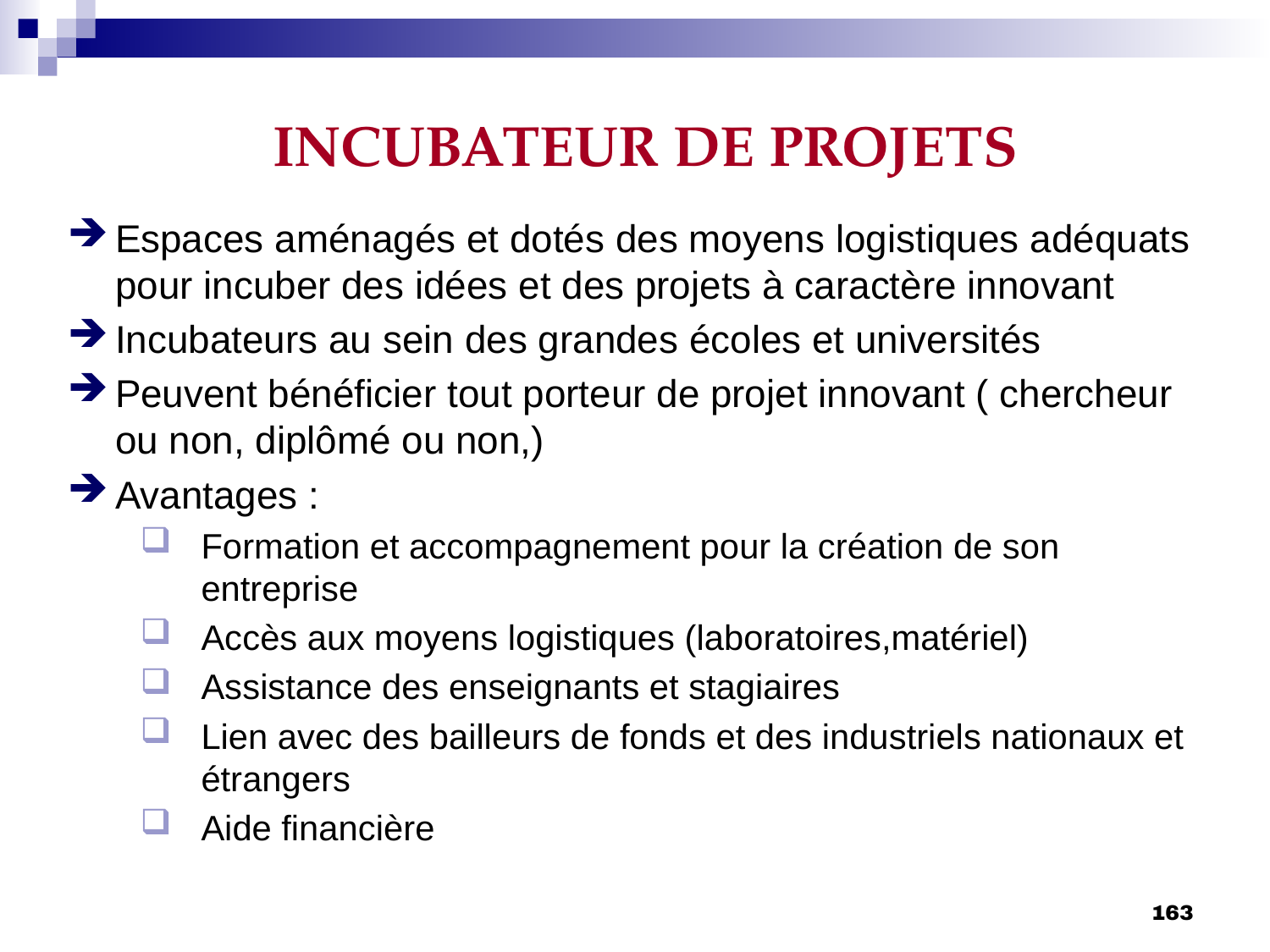

# INCUBATEUR DE PROJETS
Espaces aménagés et dotés des moyens logistiques adéquats pour incuber des idées et des projets à caractère innovant
Incubateurs au sein des grandes écoles et universités
Peuvent bénéficier tout porteur de projet innovant ( chercheur ou non, diplômé ou non,)
Avantages :
Formation et accompagnement pour la création de son entreprise
Accès aux moyens logistiques (laboratoires,matériel)
Assistance des enseignants et stagiaires
Lien avec des bailleurs de fonds et des industriels nationaux et étrangers
Aide financière
163